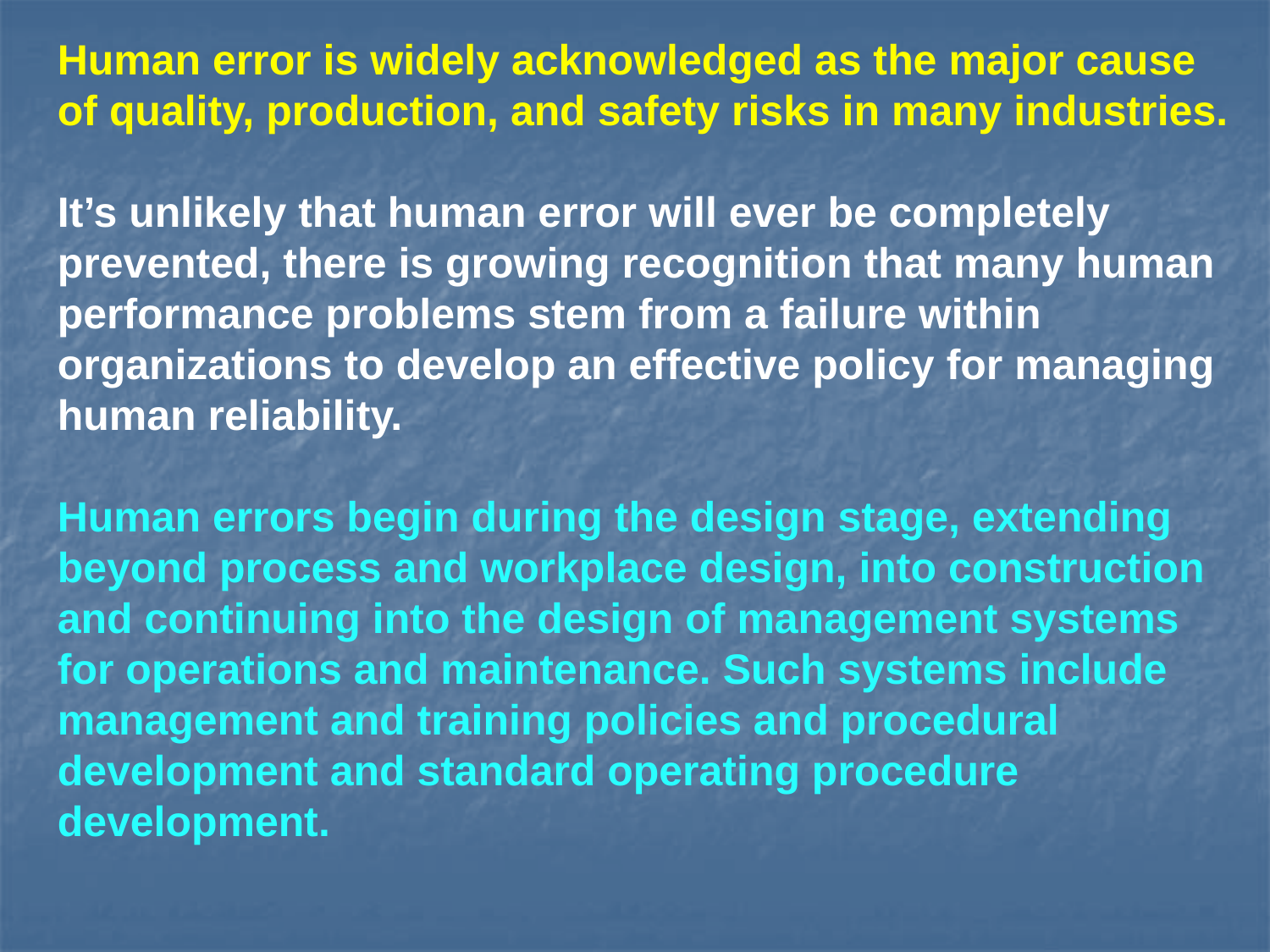

Human error is widely acknowledged as the major cause of quality, production, and safety risks in many industries.

It’s unlikely that human error will ever be completely prevented, there is growing recognition that many human performance problems stem from a failure within organizations to develop an effective policy for managing human reliability.

Human errors begin during the design stage, extending beyond process and workplace design, into construction and continuing into the design of management systems for operations and maintenance. Such systems include management and training policies and procedural development and standard operating procedure development.